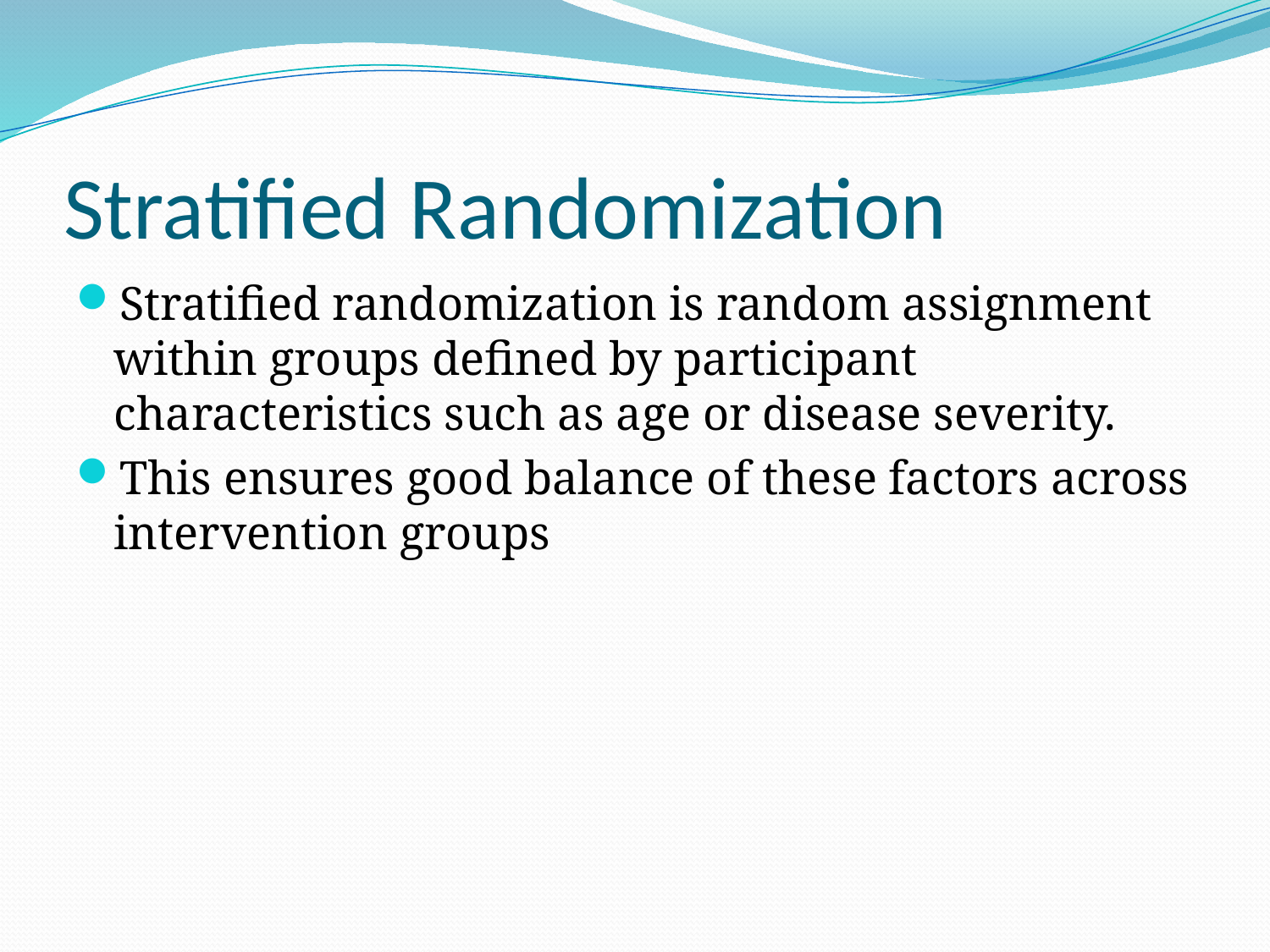

# Stratified Randomization
Stratified randomization is random assignment within groups defined by participant characteristics such as age or disease severity.
This ensures good balance of these factors across intervention groups